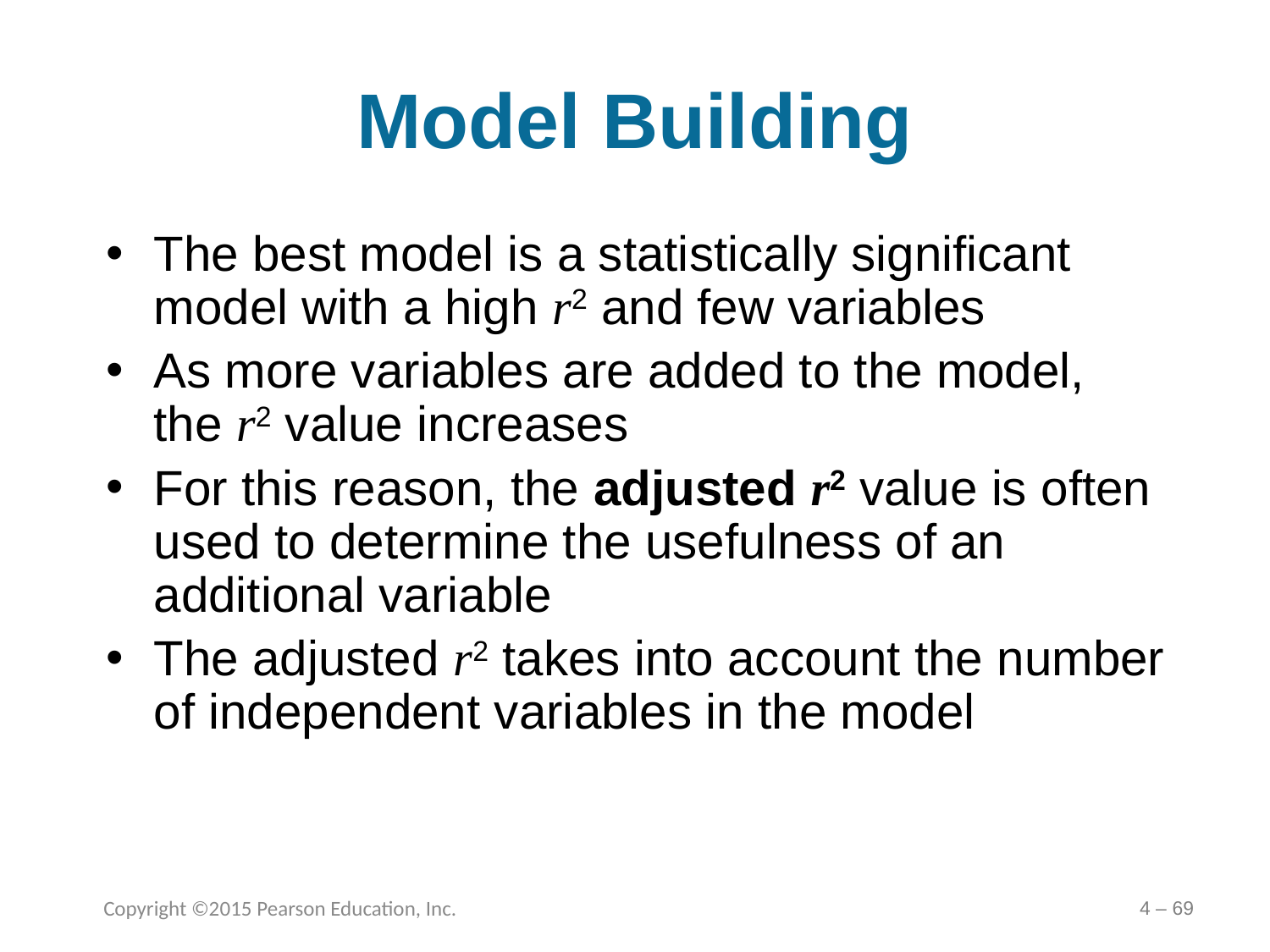

# Model Building
The best model is a statistically significant model with a high r2 and few variables
As more variables are added to the model, the r2 value increases
For this reason, the adjusted r2 value is often used to determine the usefulness of an additional variable
The adjusted r2 takes into account the number of independent variables in the model
Copyright ©2015 Pearson Education, Inc.
4 – 69